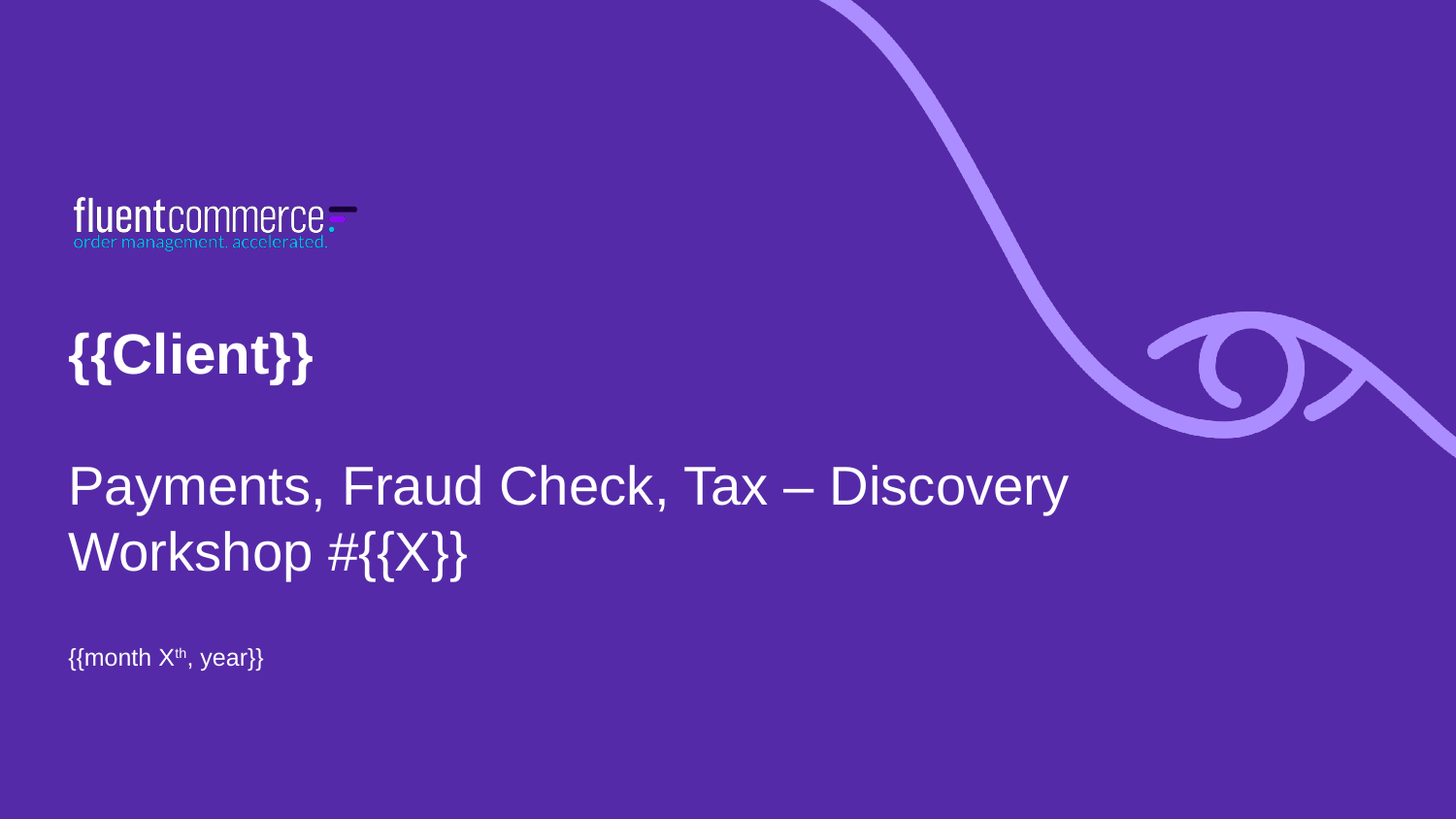

{{Client}}

Payments, Fraud Check, Tax – Discovery Workshop #{{X}}
{{month Xth, year}}